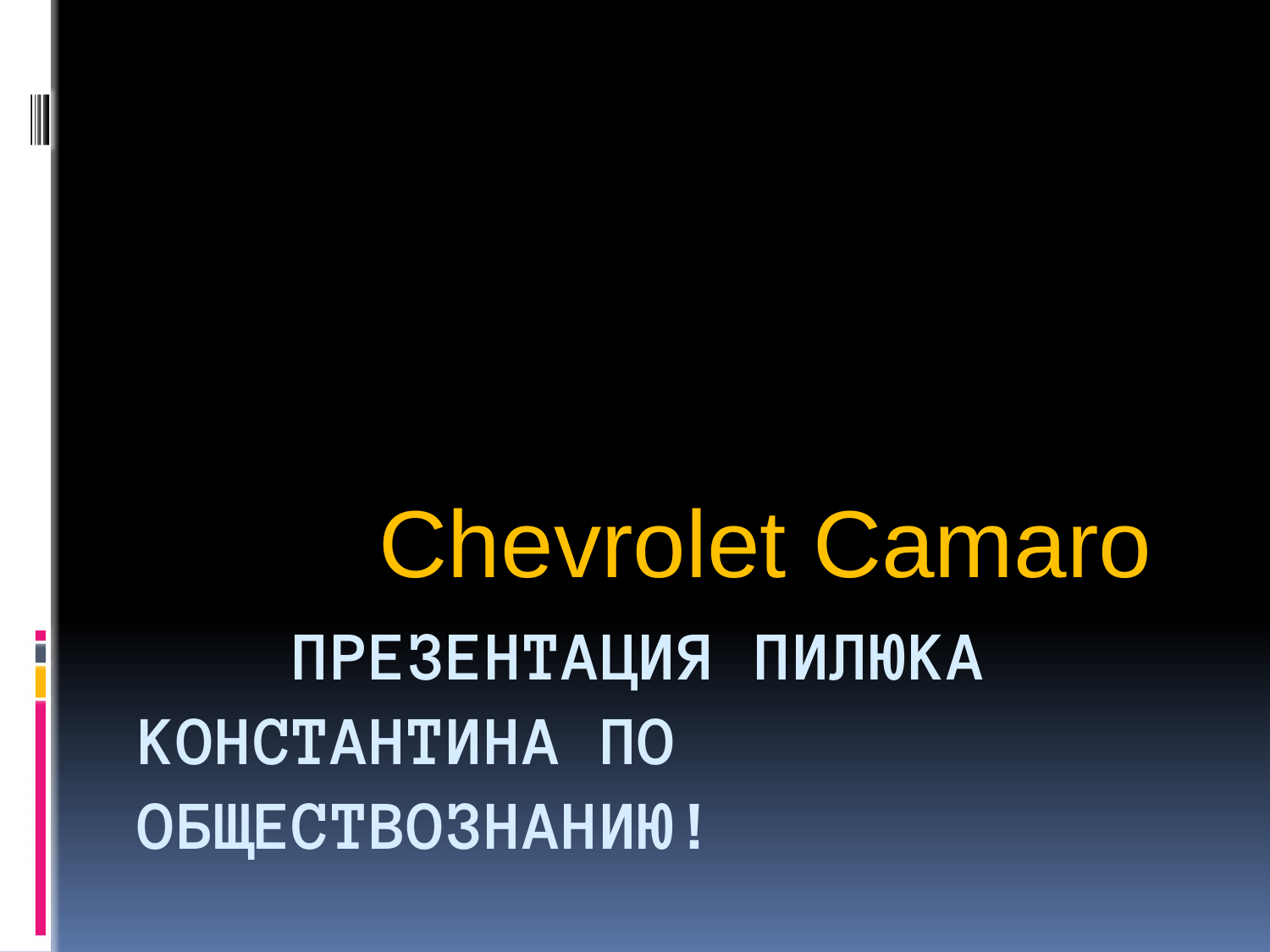

Chevrolet Camaro
# Презентация пилюка      Константина по  обществознанию!